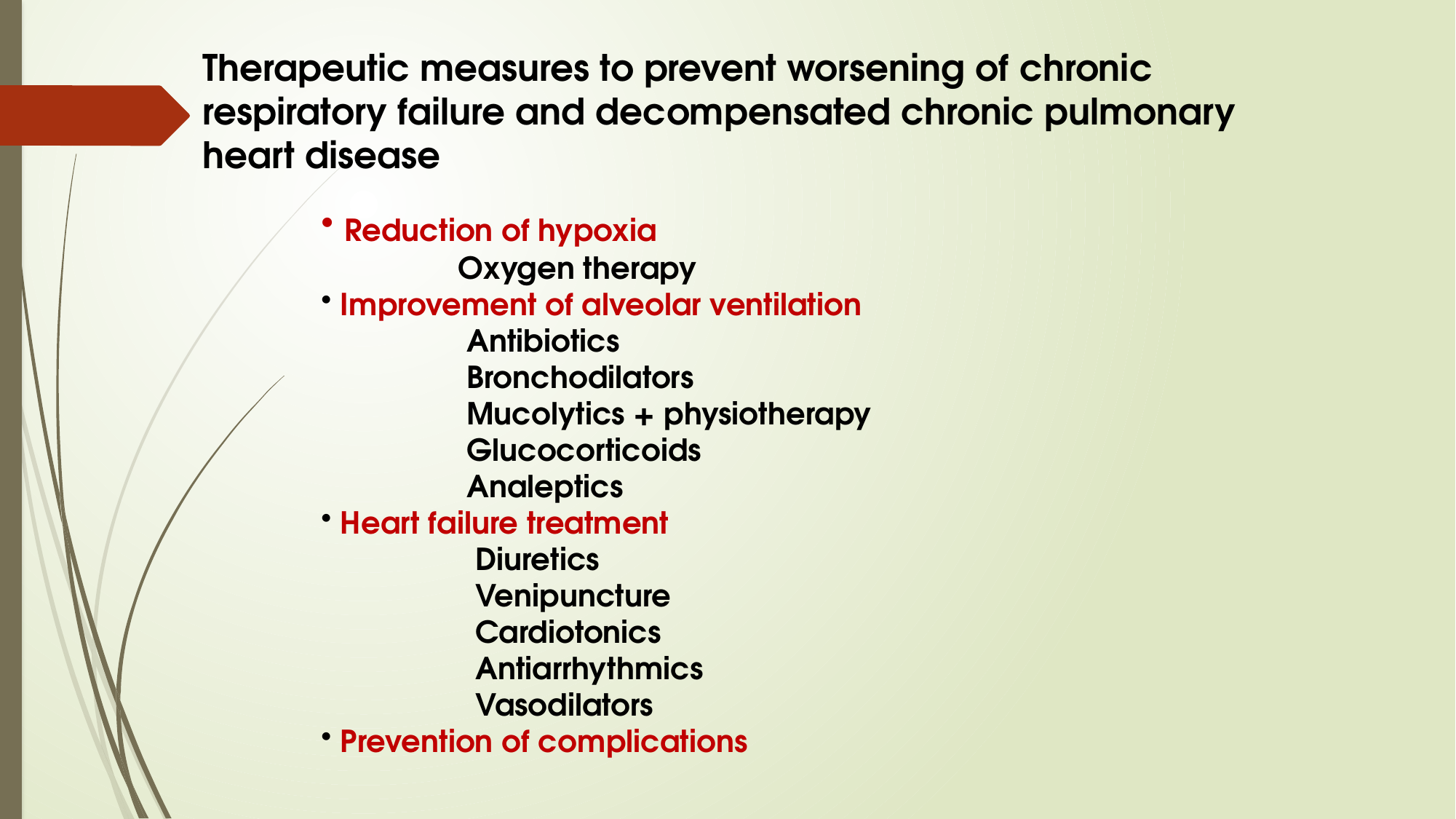

Therapeutic measures to prevent worsening of chronic respiratory failure and decompensated chronic pulmonary heart disease
 Reduction of hypoxia
                Oxygen therapy
 Improvement of alveolar ventilation
                 Antibiotics
                 Bronchodilators
                 Mucolytics + physiotherapy
                 Glucocorticoids
                 Analeptics
 Heart failure treatment
                  Diuretics
                  Venipuncture
                  Cardiotonics
                  Antiarrhythmics
                  Vasodilators
 Prevention of complications